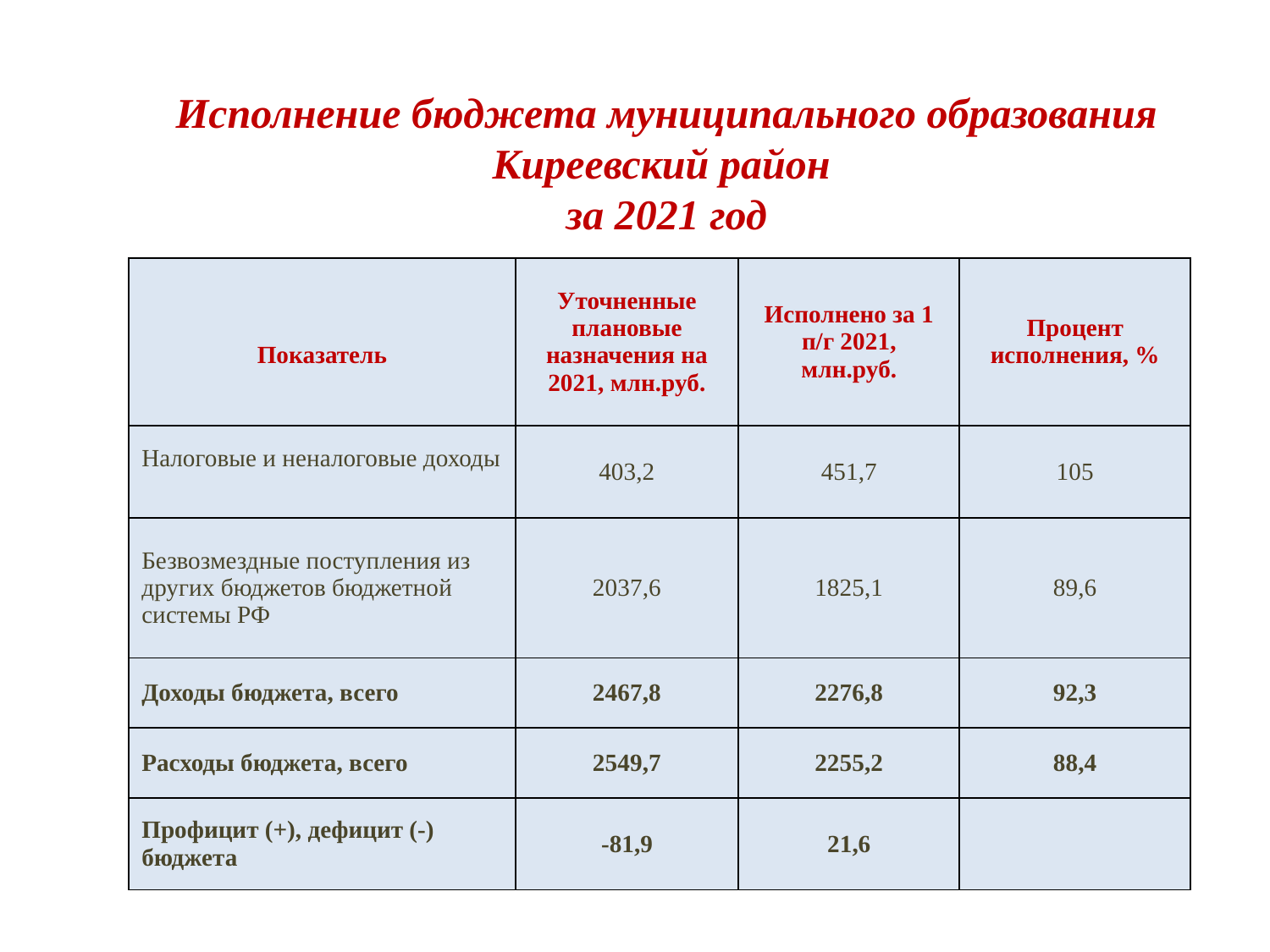

# Исполнение бюджета муниципального образования Киреевский район за 2021 год
| Показатель | Уточненные плановые назначения на 2021, млн.руб. | Исполнено за 1 п/г 2021, млн.руб. | Процент исполнения, % |
| --- | --- | --- | --- |
| Налоговые и неналоговые доходы | 403,2 | 451,7 | 105 |
| Безвозмездные поступления из других бюджетов бюджетной системы РФ | 2037,6 | 1825,1 | 89,6 |
| Доходы бюджета, всего | 2467,8 | 2276,8 | 92,3 |
| Расходы бюджета, всего | 2549,7 | 2255,2 | 88,4 |
| Профицит (+), дефицит (-) бюджета | -81,9 | 21,6 |  |